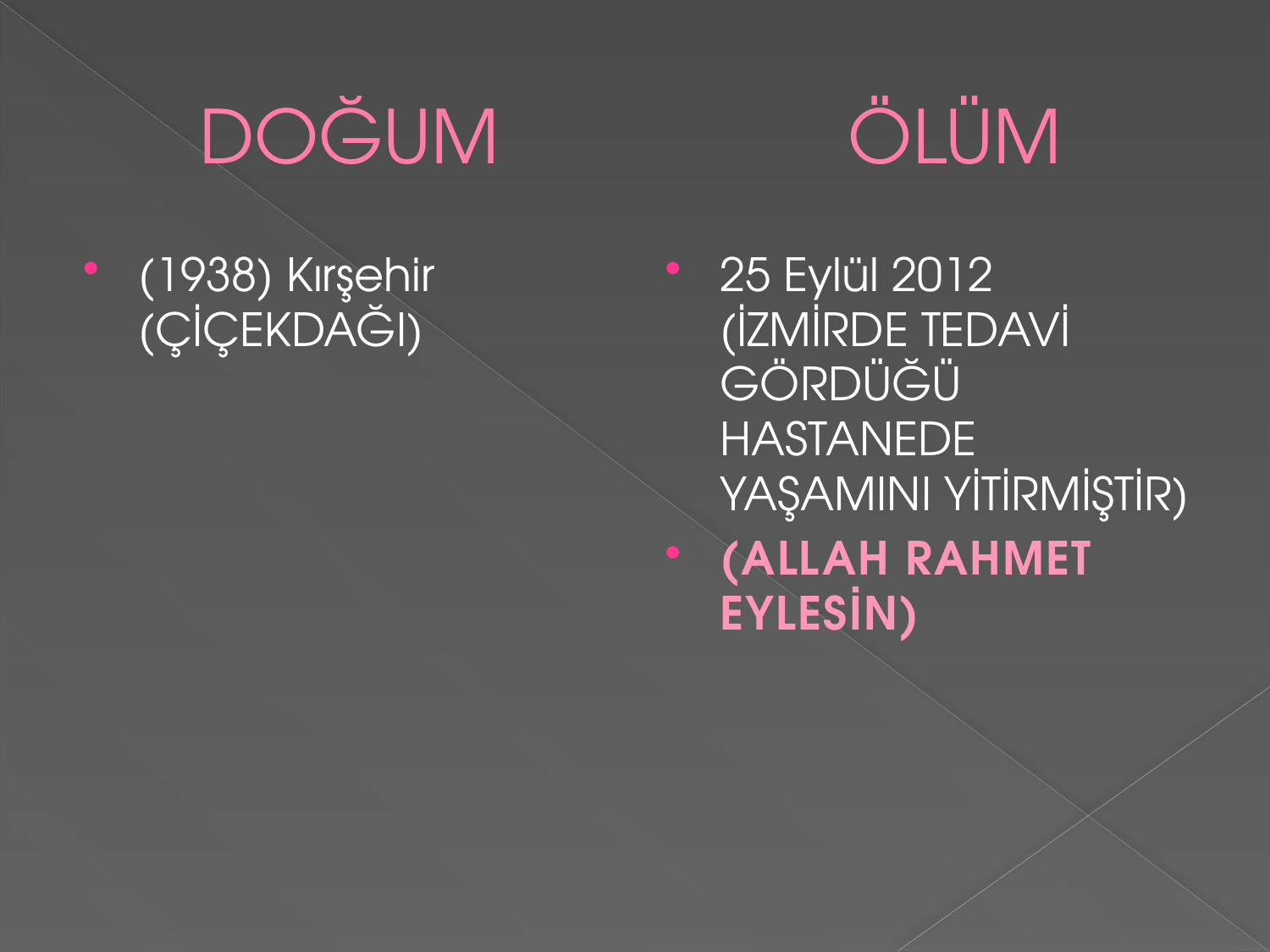

# DOĞUM                 ÖLÜM
(1938) Kırşehir (ÇİÇEKDAĞI)
25 Eylül 2012 (İZMİRDE TEDAVİ GÖRDÜĞÜ HASTANEDE YAŞAMINI YİTİRMİŞTİR)
(ALLAH RAHMET EYLESİN)